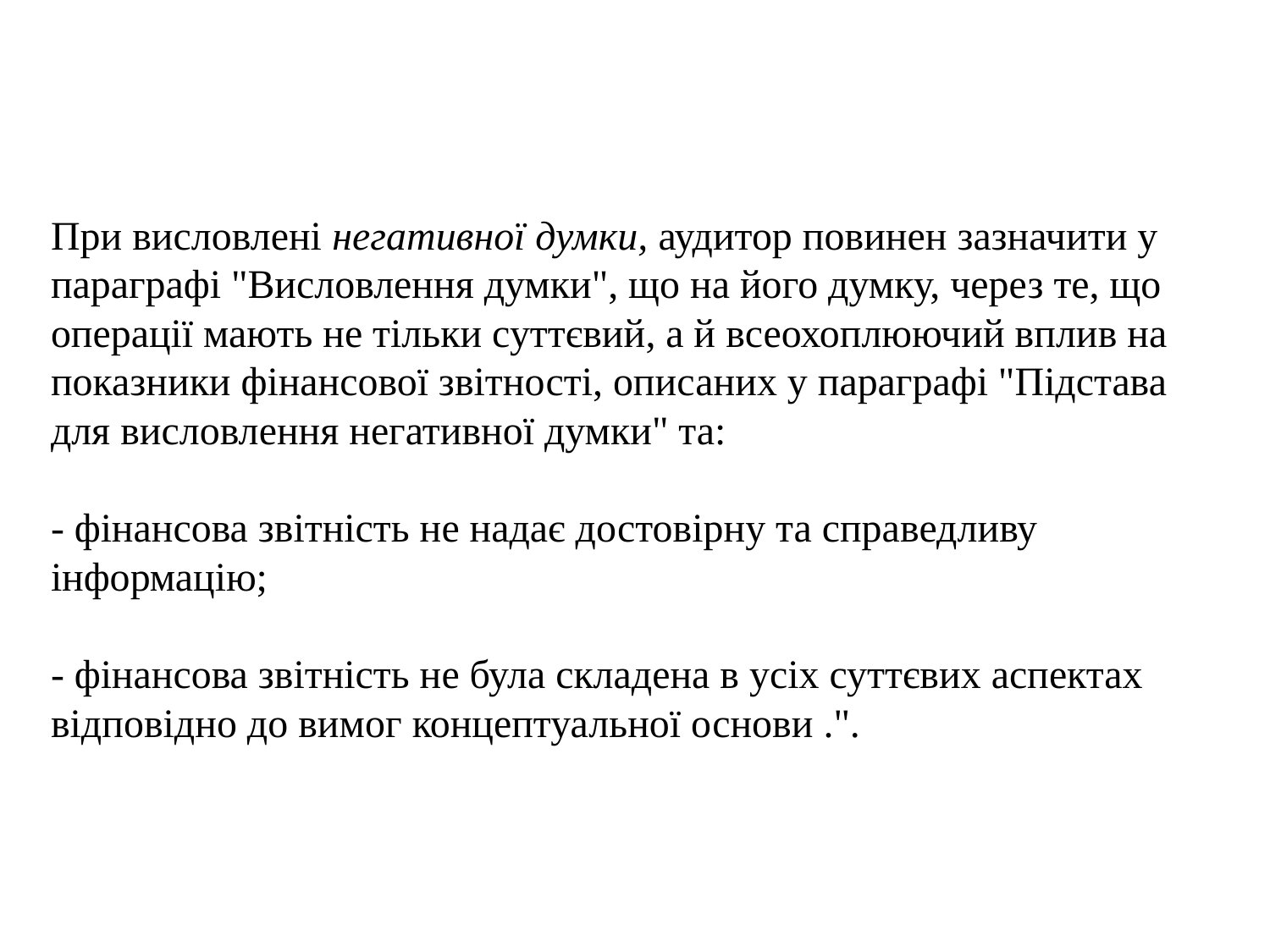

При висловлені негативної думки, аудитор повинен зазначити у параграфі "Висловлення думки", що на його думку, через те, що операції мають не тільки суттєвий, а й всеохоплюючий вплив на показники фінансової звітності, описаних у параграфі "Підстава для висловлення негативної думки" та:
- фінансова звітність не надає достовірну та справедливу інформацію;
- фінансова звітність не була складена в усіх суттєвих аспектах відповідно до вимог концептуальної основи .".